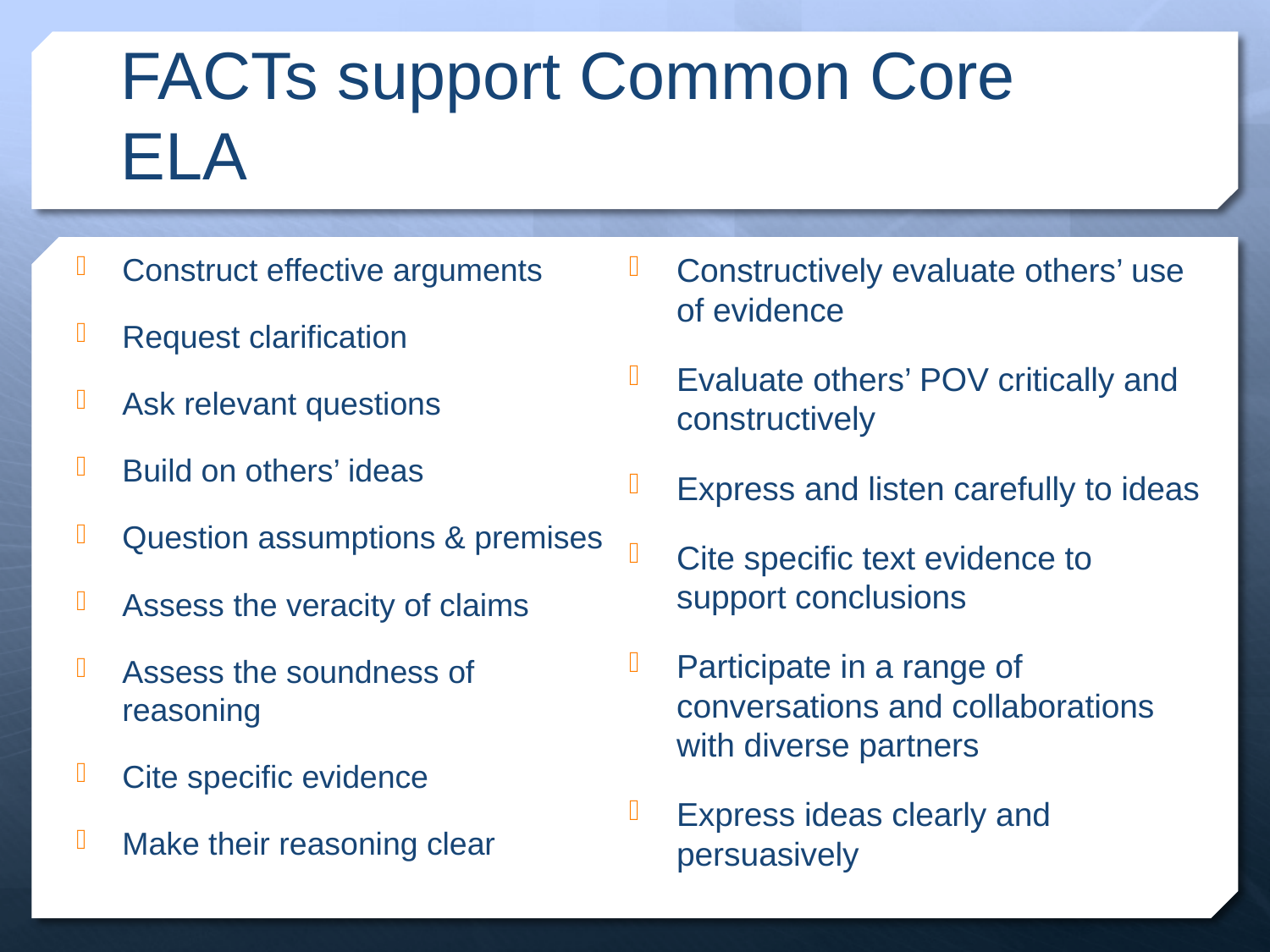

# FACTs support Common Core ELA
Construct effective arguments
Request clarification
Ask relevant questions
Build on others’ ideas
Question assumptions & premises
Assess the veracity of claims
Assess the soundness of reasoning
Cite specific evidence
Make their reasoning clear

Constructively evaluate others’ use of evidence
Evaluate others’ POV critically and constructively
Express and listen carefully to ideas
Cite specific text evidence to support conclusions
Participate in a range of conversations and collaborations with diverse partners
Express ideas clearly and persuasively